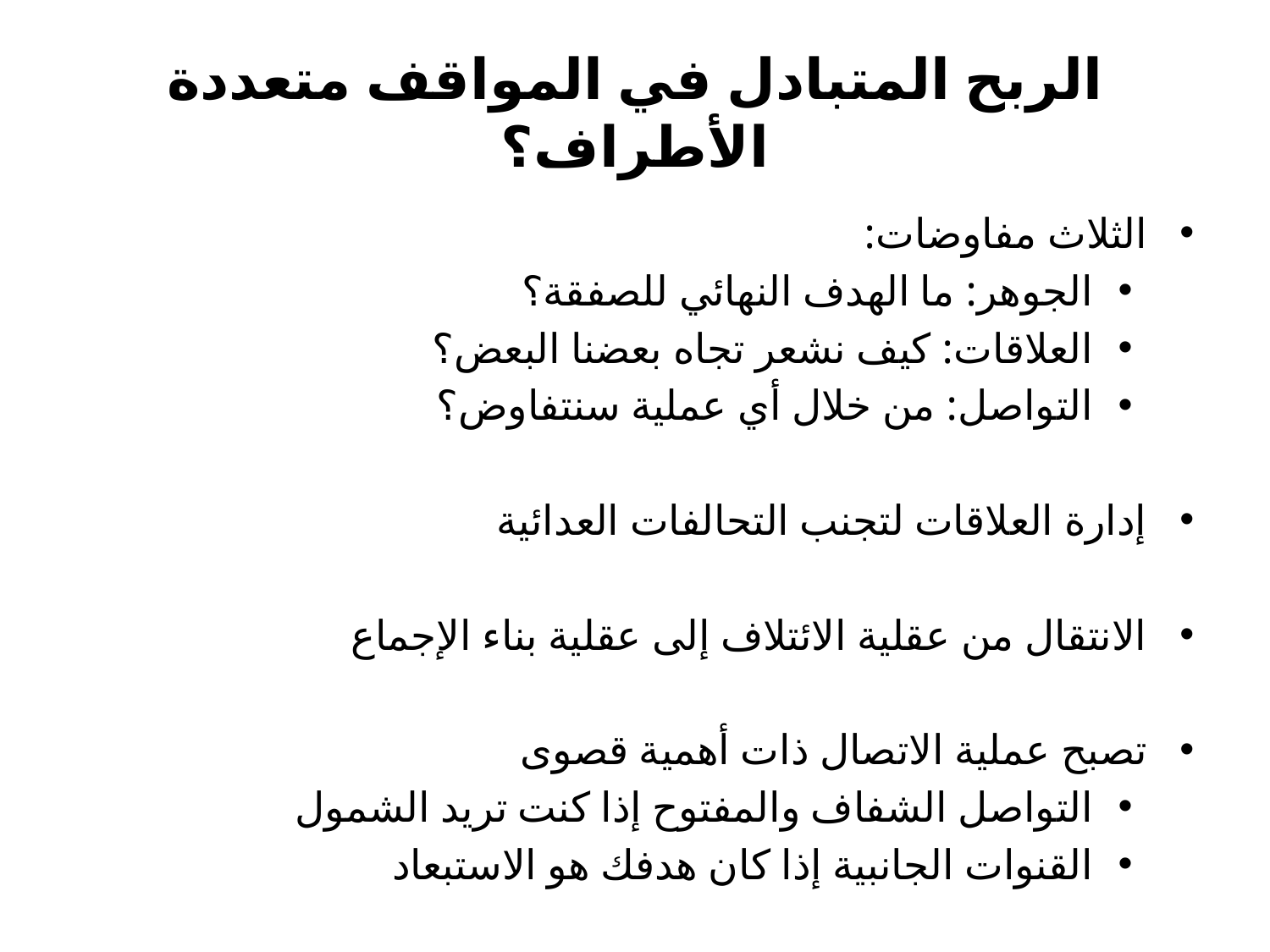

# الربح المتبادل في المواقف متعددة الأطراف؟
الثلاث مفاوضات:
الجوهر: ما الهدف النهائي للصفقة؟
العلاقات: كيف نشعر تجاه بعضنا البعض؟
التواصل: من خلال أي عملية سنتفاوض؟

إدارة العلاقات لتجنب التحالفات العدائية

الانتقال من عقلية الائتلاف إلى عقلية بناء الإجماع

تصبح عملية الاتصال ذات أهمية قصوى
التواصل الشفاف والمفتوح إذا كنت تريد الشمول
القنوات الجانبية إذا كان هدفك هو الاستبعاد